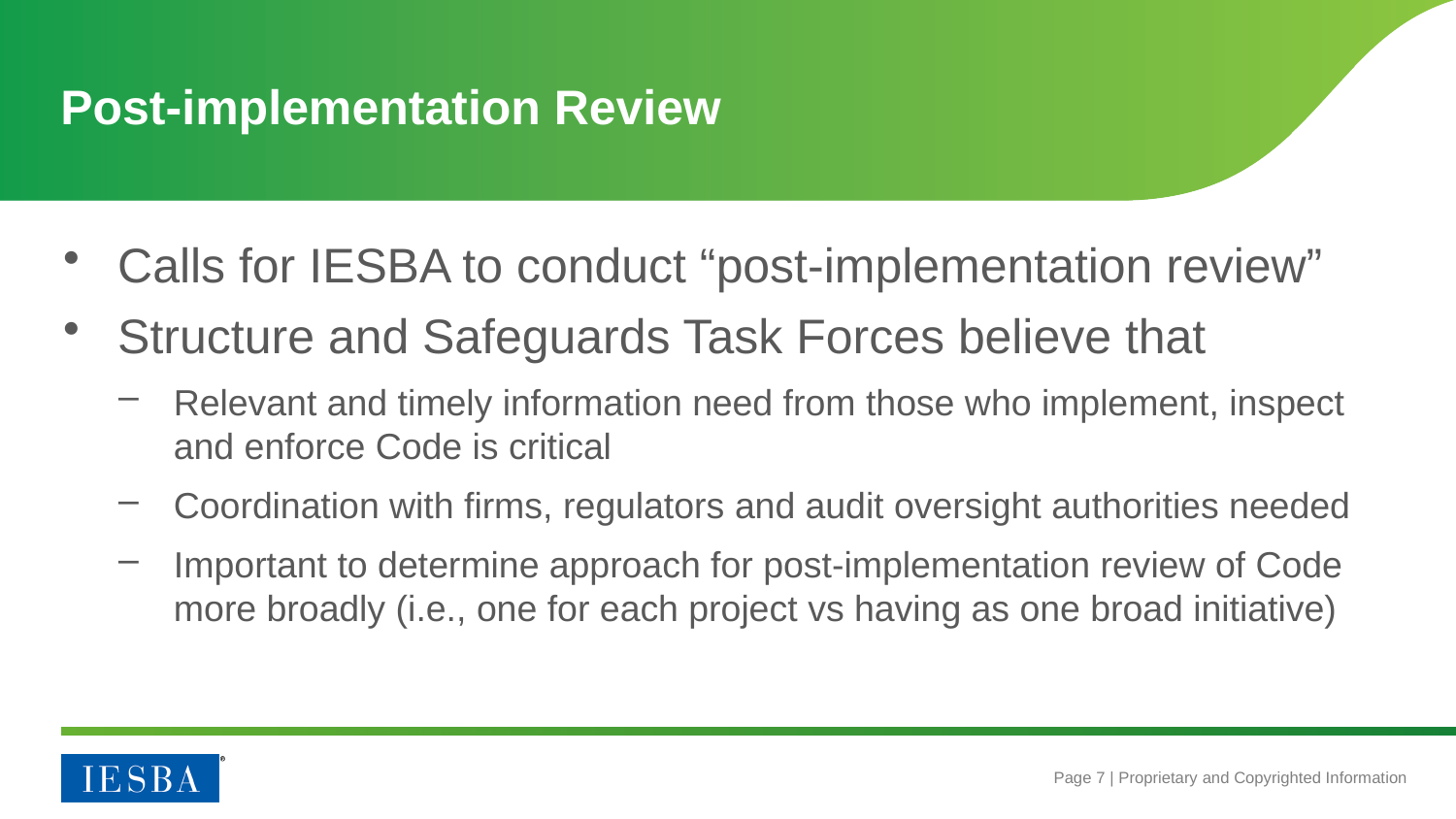

# Post-implementation Review
Calls for IESBA to conduct “post-implementation review”
Structure and Safeguards Task Forces believe that
Relevant and timely information need from those who implement, inspect and enforce Code is critical
Coordination with firms, regulators and audit oversight authorities needed
Important to determine approach for post-implementation review of Code more broadly (i.e., one for each project vs having as one broad initiative)